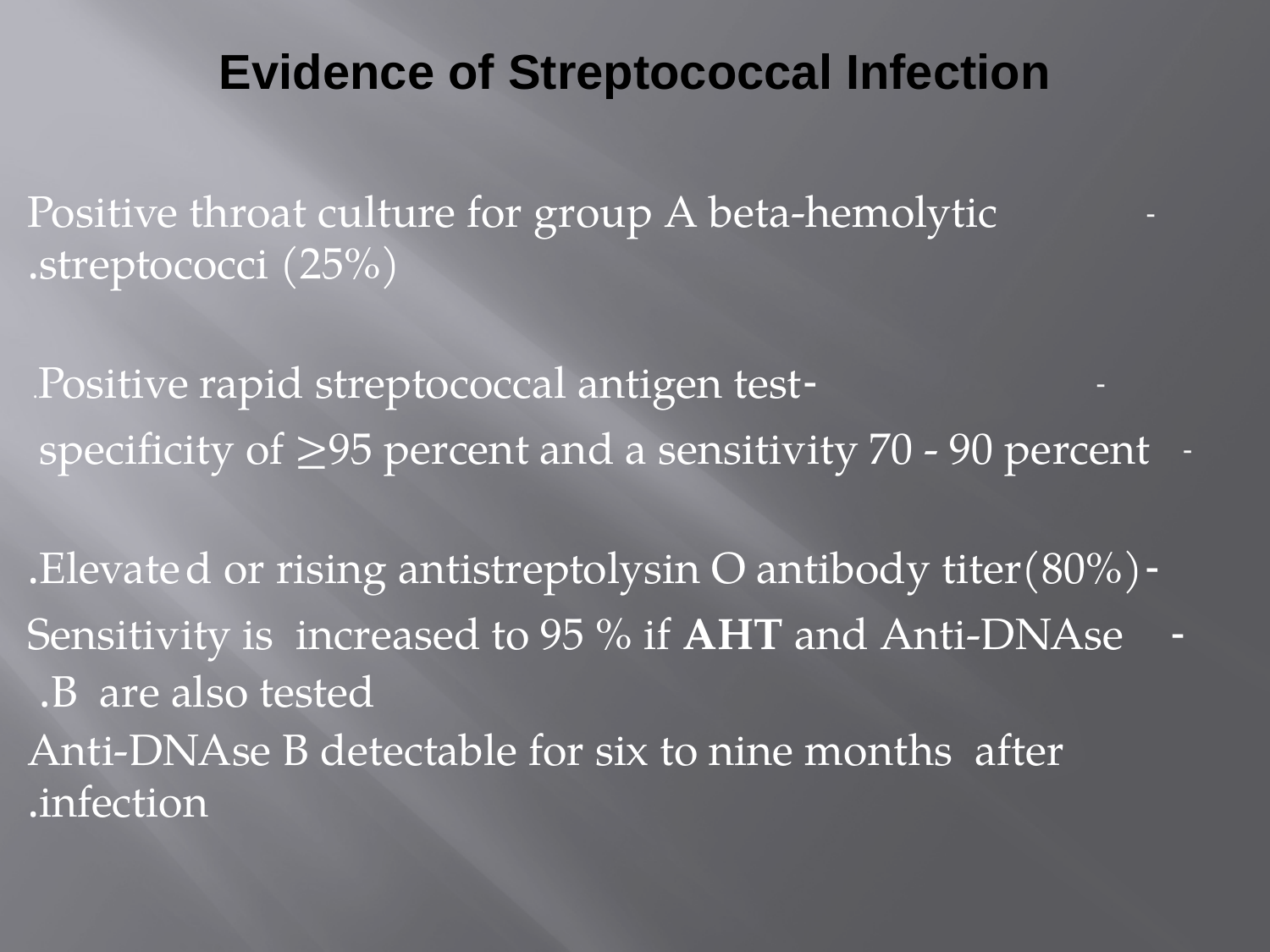

# Evidence of Streptococcal Infection

Positive throat culture for group A beta-hemolytic  streptococci (25%).

-Positive rapid streptococcal antigen test.
specificity of ≥95 percent and a sensitivity 70 - 90 percent

-Elevate d or rising antistreptolysin O antibody titer(80%).
-    Sensitivity is  increased to 95 % if AHT and Anti-DNAse B  are also tested.
Anti-DNAse B detectable for six to nine months  after infection.